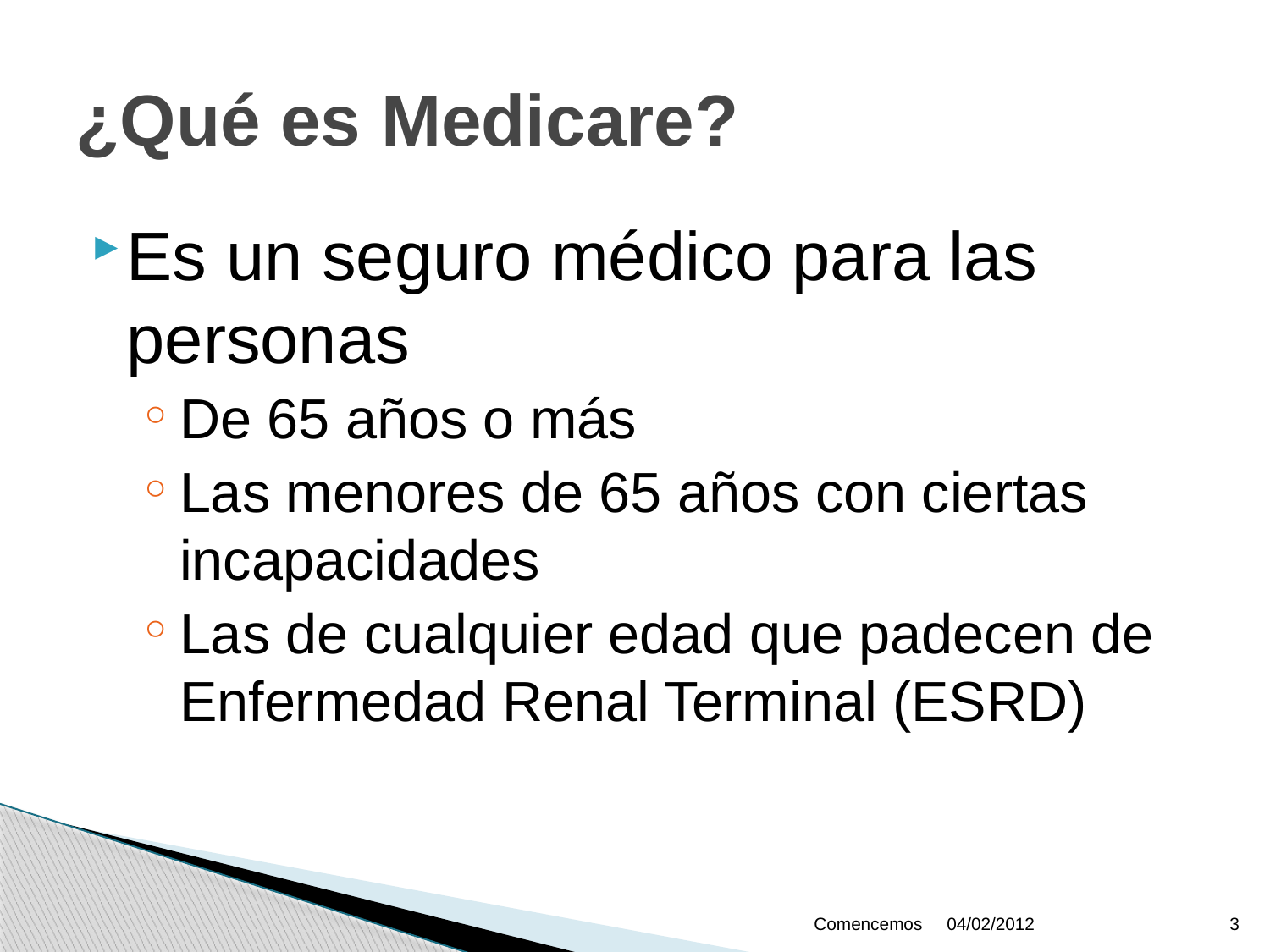

# ¿Qué es Medicare?
Es un seguro médico para las personas
De 65 años o más
Las menores de 65 años con ciertas incapacidades
Las de cualquier edad que padecen de Enfermedad Renal Terminal (ESRD)

Comencemos
04/02/2012
3